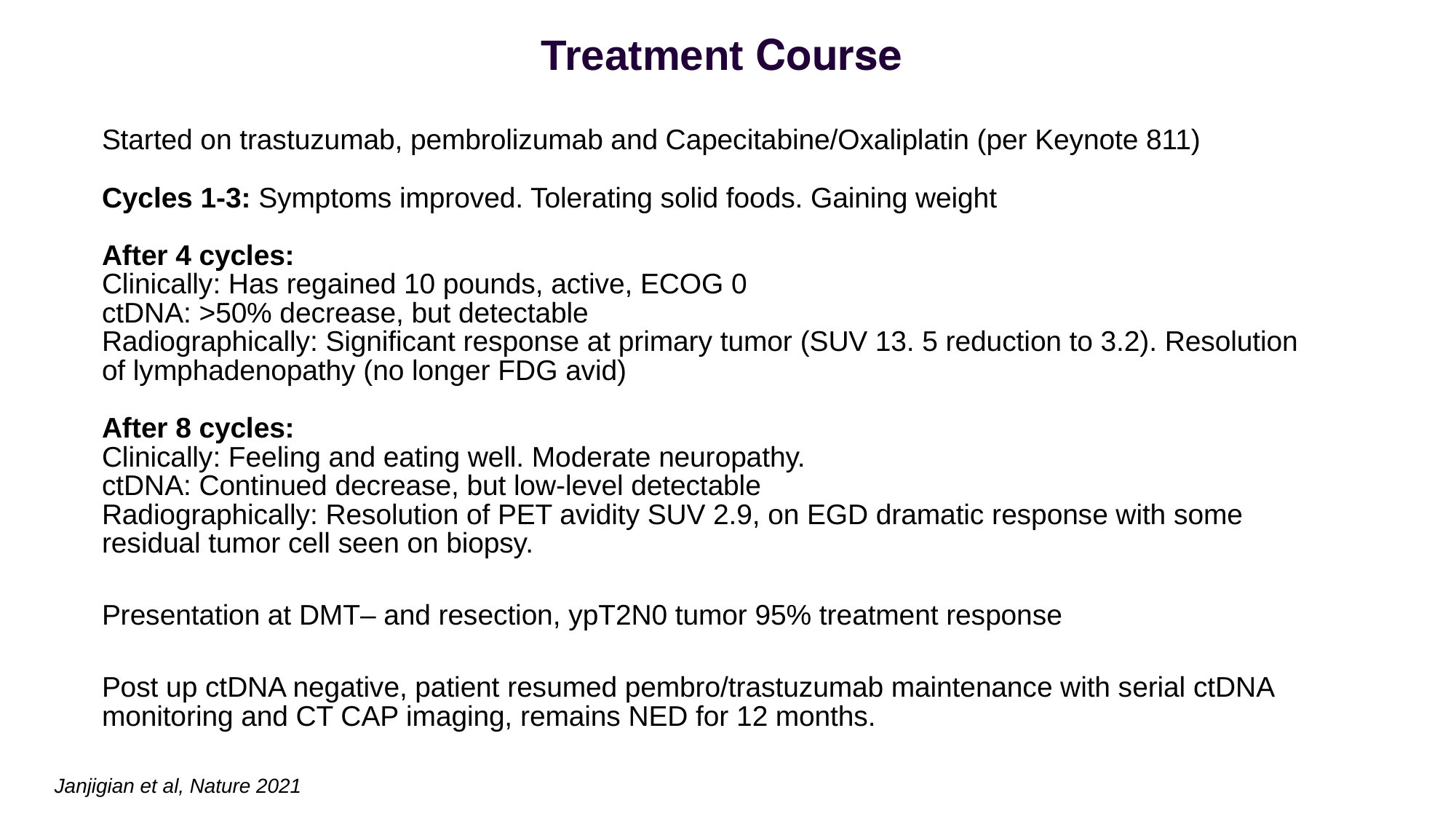

# Treatment Course
Started on trastuzumab, pembrolizumab and Capecitabine/Oxaliplatin (per Keynote 811)
Cycles 1-3: Symptoms improved. Tolerating solid foods. Gaining weight
After 4 cycles:
Clinically: Has regained 10 pounds, active, ECOG 0
ctDNA: >50% decrease, but detectable
Radiographically: Significant response at primary tumor (SUV 13. 5 reduction to 3.2). Resolution of lymphadenopathy (no longer FDG avid)
After 8 cycles:
Clinically: Feeling and eating well. Moderate neuropathy.
ctDNA: Continued decrease, but low-level detectable
Radiographically: Resolution of PET avidity SUV 2.9, on EGD dramatic response with some residual tumor cell seen on biopsy.

Presentation at DMT– and resection, ypT2N0 tumor 95% treatment response

Post up ctDNA negative, patient resumed pembro/trastuzumab maintenance with serial ctDNA monitoring and CT CAP imaging, remains NED for 12 months.
Janjigian et al, Nature 2021